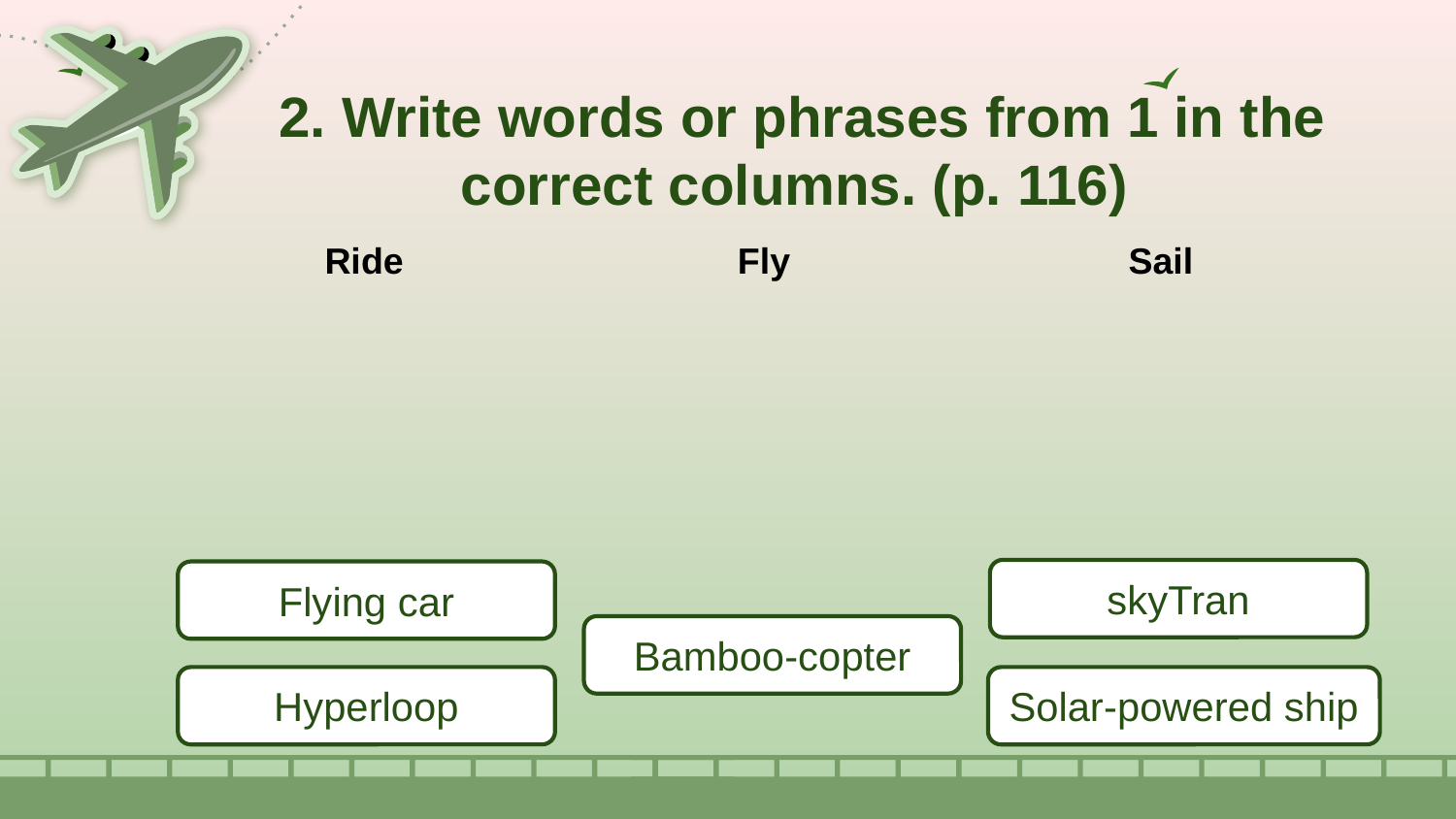

# 2. Write words or phrases from 1 in the correct columns. (p. 116)
| Ride | Fly | Sail |
| --- | --- | --- |
|  |  |  |
skyTran
Flying car
Bamboo-copter
Hyperloop
Solar-powered ship